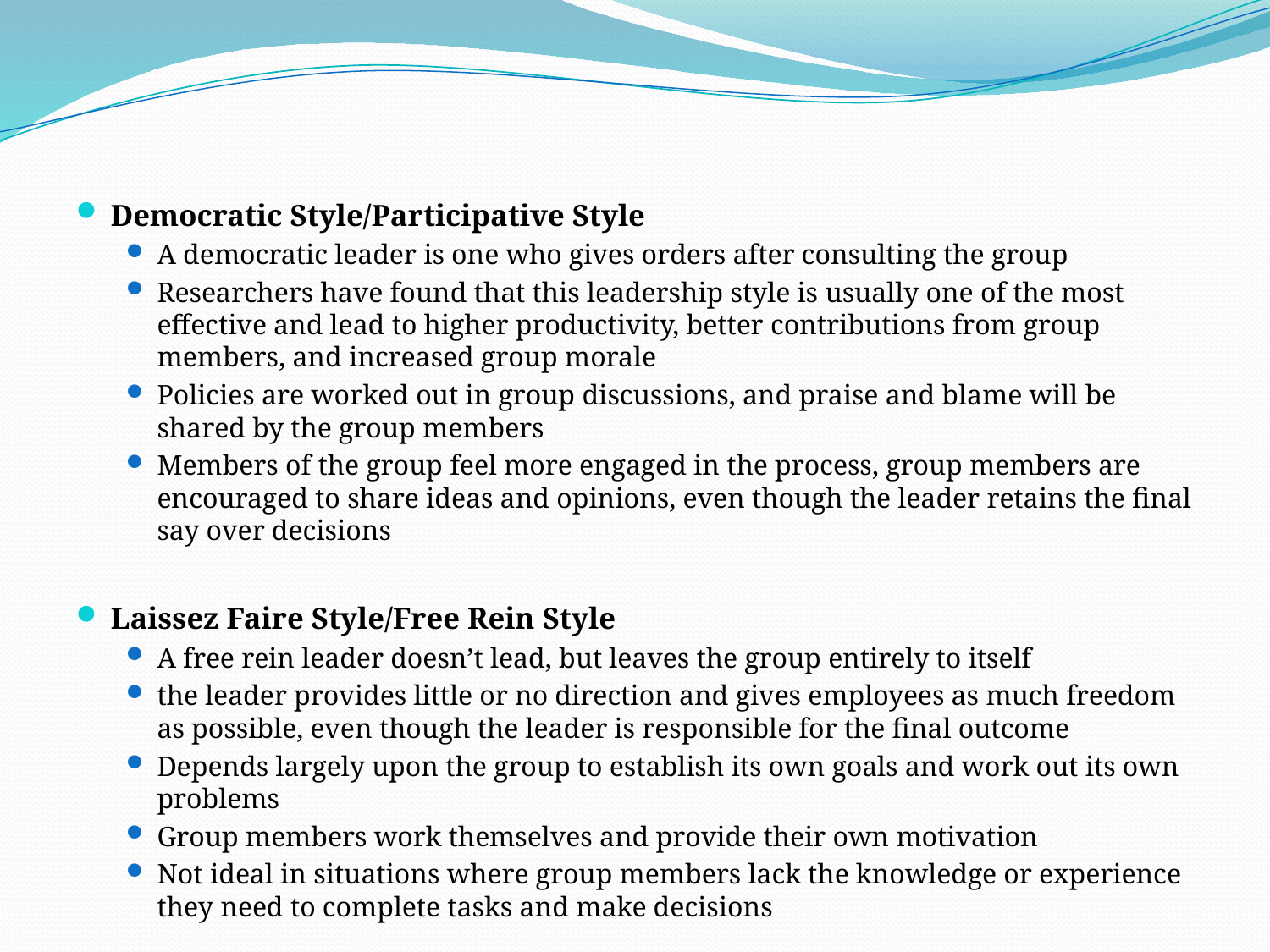

#
Democratic Style/Participative Style
A democratic leader is one who gives orders after consulting the group
Researchers have found that this leadership style is usually one of the most effective and lead to higher productivity, better contributions from group members, and increased group morale
Policies are worked out in group discussions, and praise and blame will be shared by the group members
Members of the group feel more engaged in the process, group members are encouraged to share ideas and opinions, even though the leader retains the final say over decisions

Laissez Faire Style/Free Rein Style
A free rein leader doesn’t lead, but leaves the group entirely to itself
the leader provides little or no direction and gives employees as much freedom as possible, even though the leader is responsible for the final outcome
Depends largely upon the group to establish its own goals and work out its own problems
Group members work themselves and provide their own motivation
Not ideal in situations where group members lack the knowledge or experience they need to complete tasks and make decisions